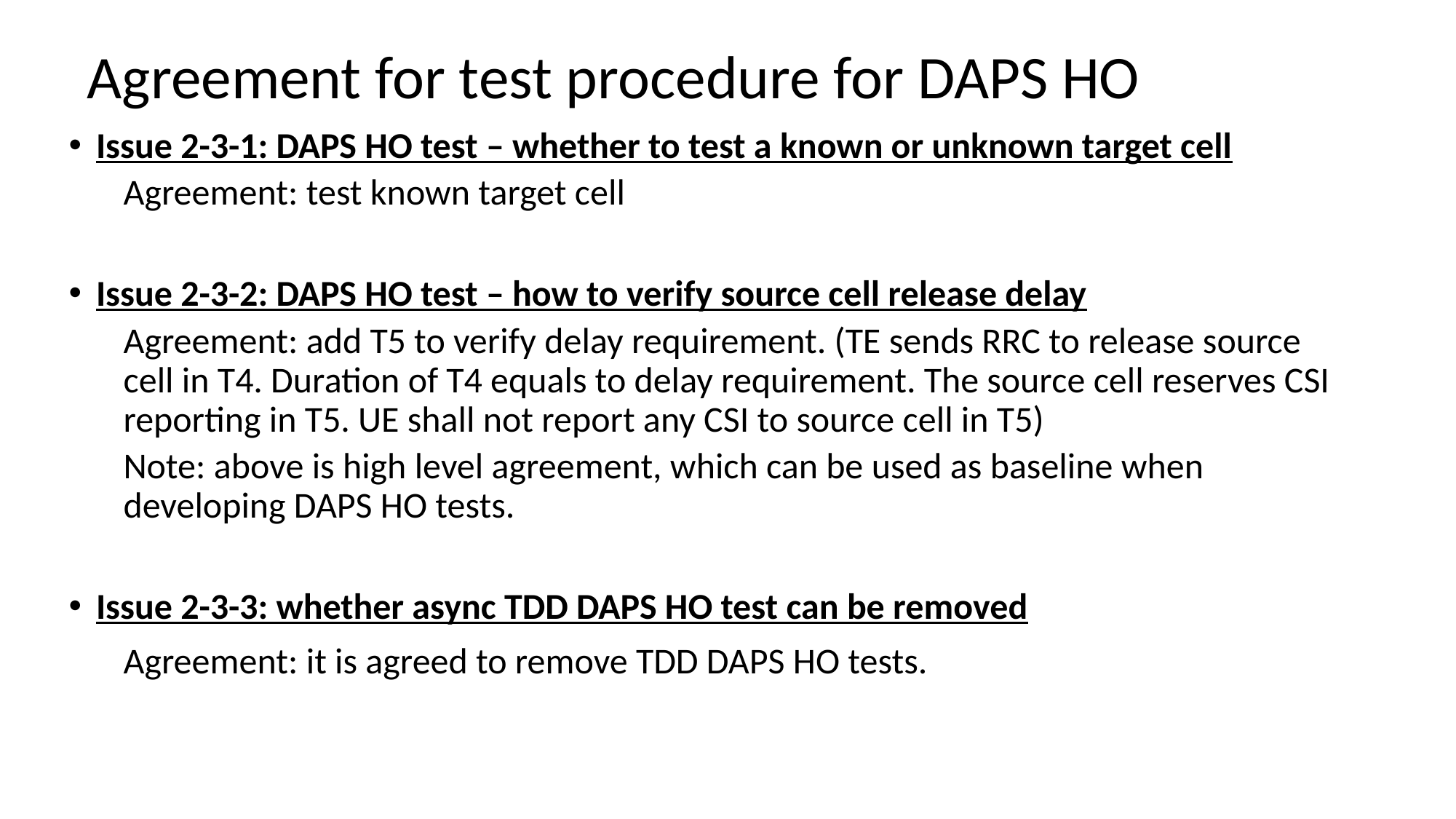

# Agreement for test procedure for DAPS HO
Issue 2-3-1: DAPS HO test – whether to test a known or unknown target cell
Agreement: test known target cell

Issue 2-3-2: DAPS HO test – how to verify source cell release delay
Agreement: add T5 to verify delay requirement. (TE sends RRC to release source cell in T4. Duration of T4 equals to delay requirement. The source cell reserves CSI reporting in T5. UE shall not report any CSI to source cell in T5)
Note: above is high level agreement, which can be used as baseline when developing DAPS HO tests.

Issue 2-3-3: whether async TDD DAPS HO test can be removed
Agreement: it is agreed to remove TDD DAPS HO tests.